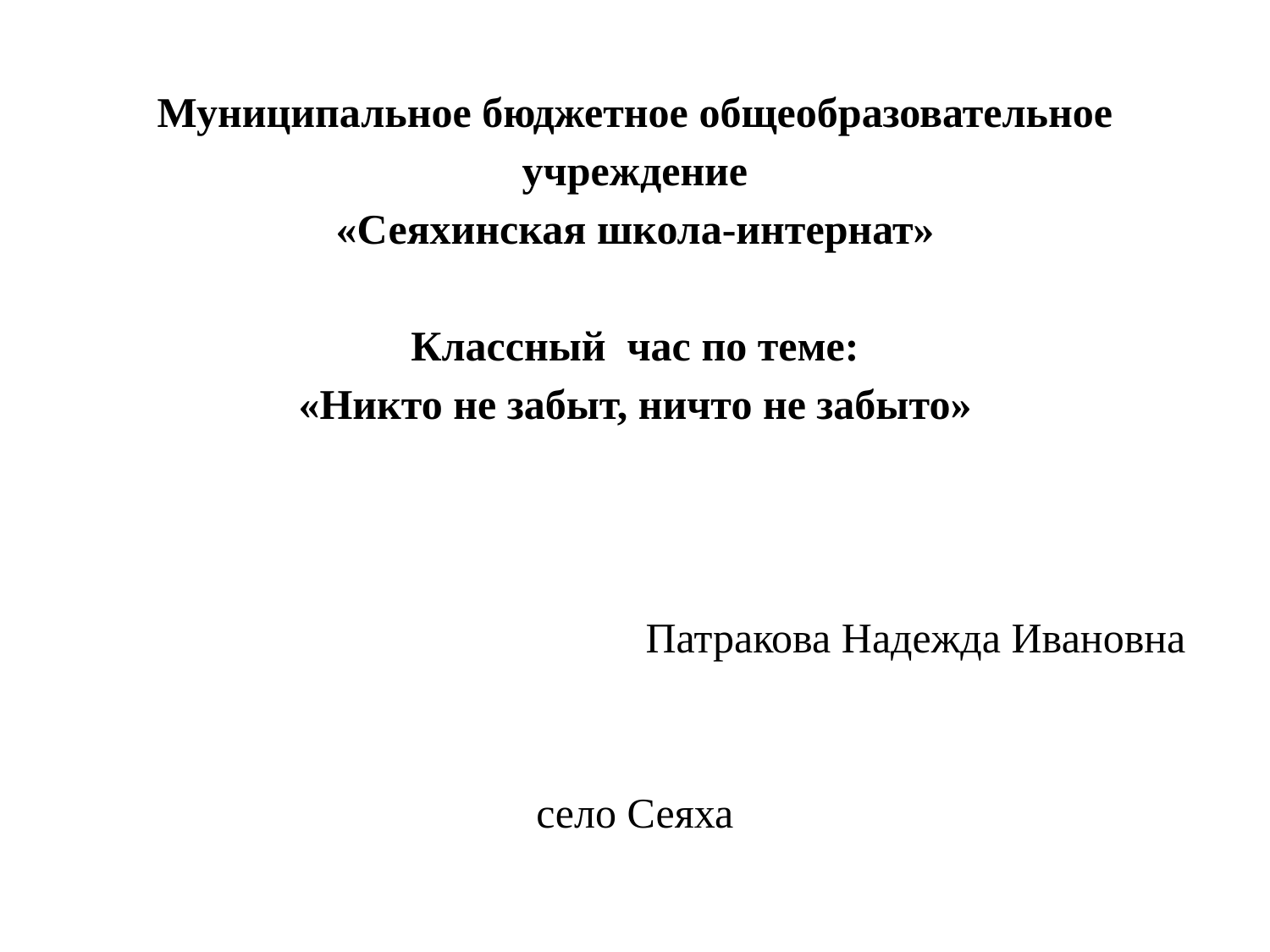

# Муниципальное бюджетное общеобразовательное учреждение «Сеяхинская школа-интернат» Классный  час по теме: «Никто не забыт, ничто не забыто» Патракова Надежда Ивановна село Сеяха